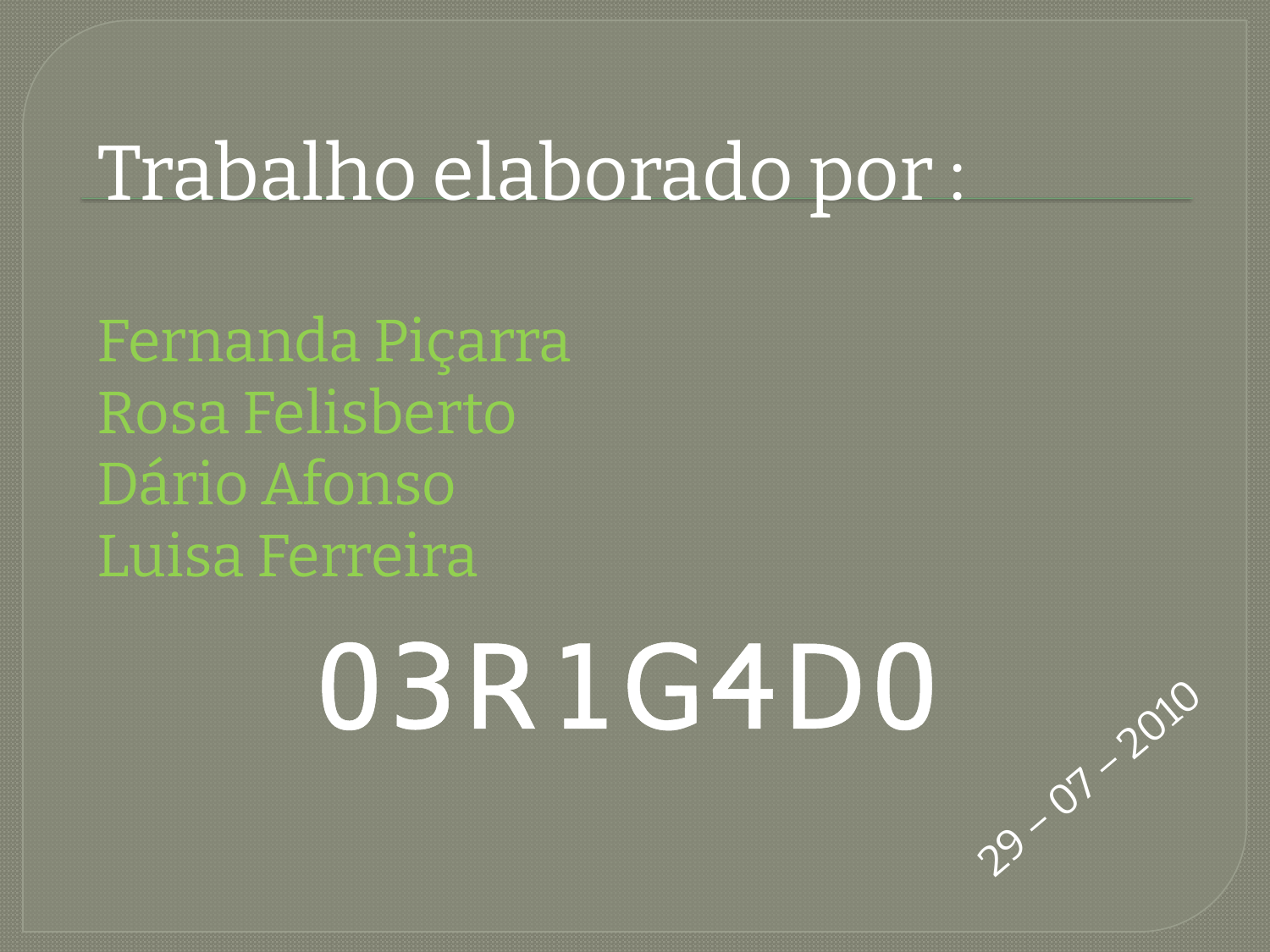

Trabalho elaborado por :

Fernanda Piçarra
Rosa Felisberto
Dário Afonso
Luisa Ferreira

03R1G4D0
29 – 07 – 2010